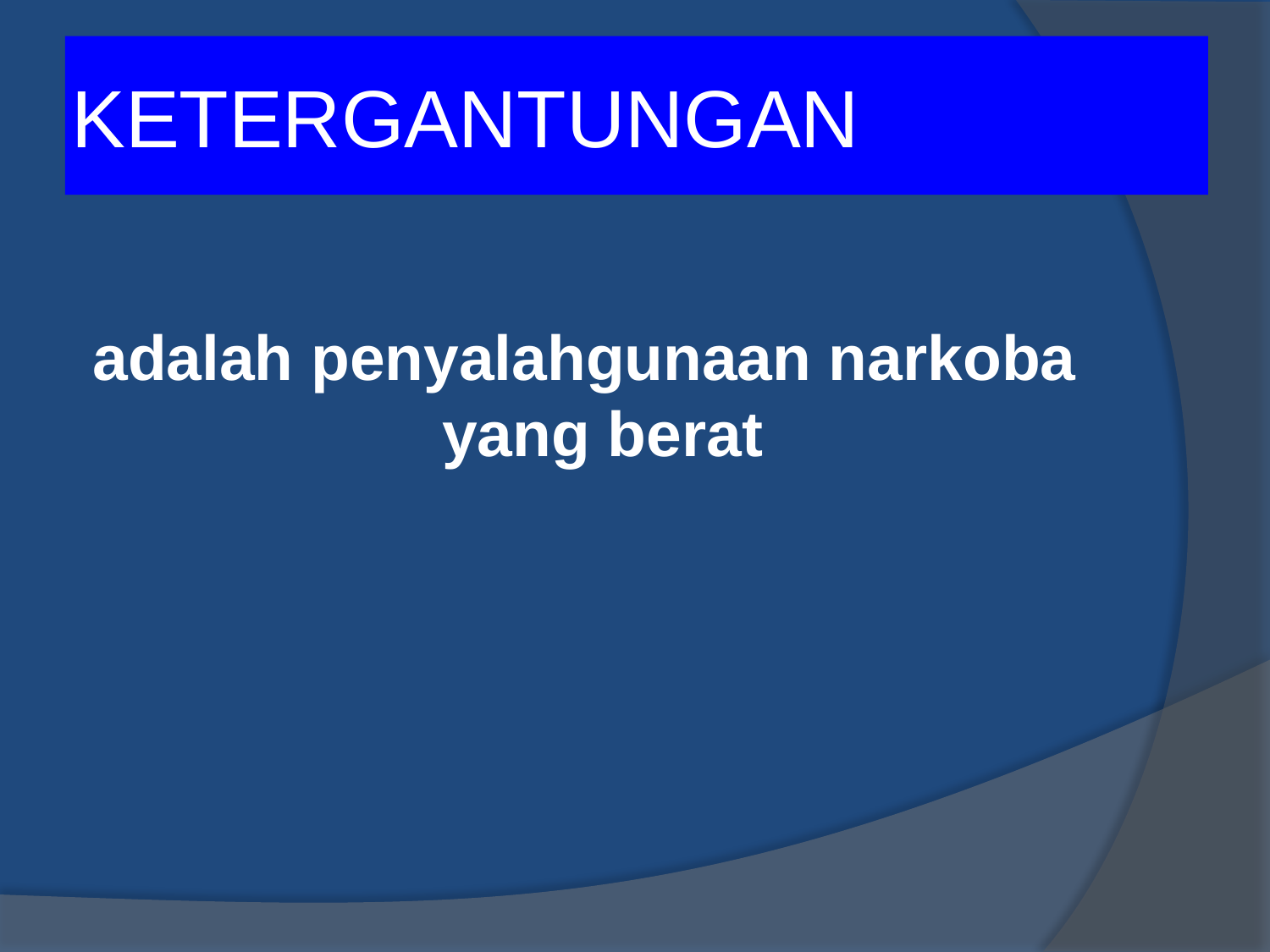

# KETERGANTUNGAN

adalah penyalahgunaan narkoba yang berat